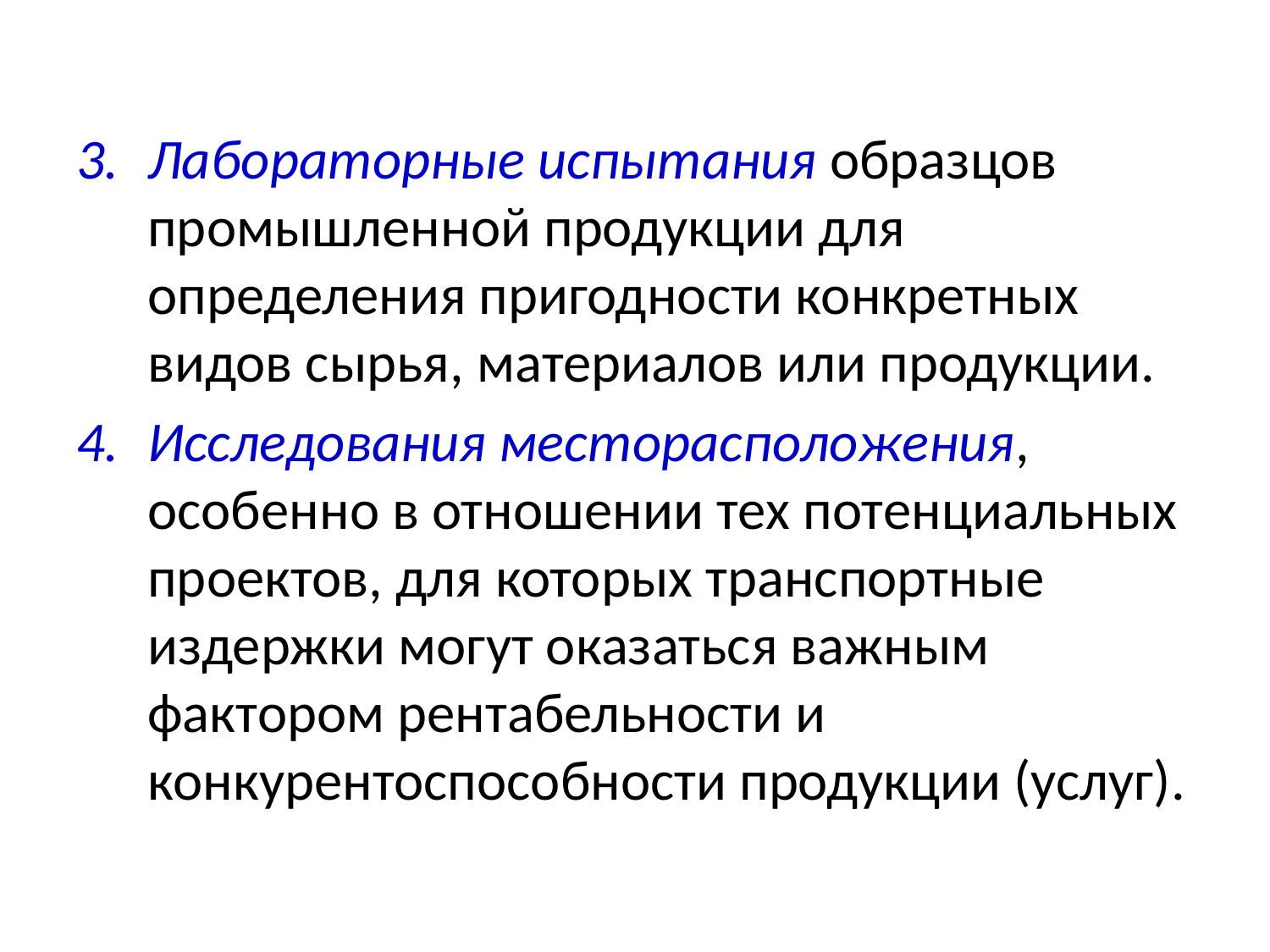

Лабораторные испытания образцов промышленной продукции для определения пригодности конкретных видов сырья, материалов или продукции.
Исследования месторасположения, особенно в отношении тех потенциальных проектов, для которых транспортные издержки могут оказаться важным фактором рентабельности и конкурентоспособности продукции (услуг).